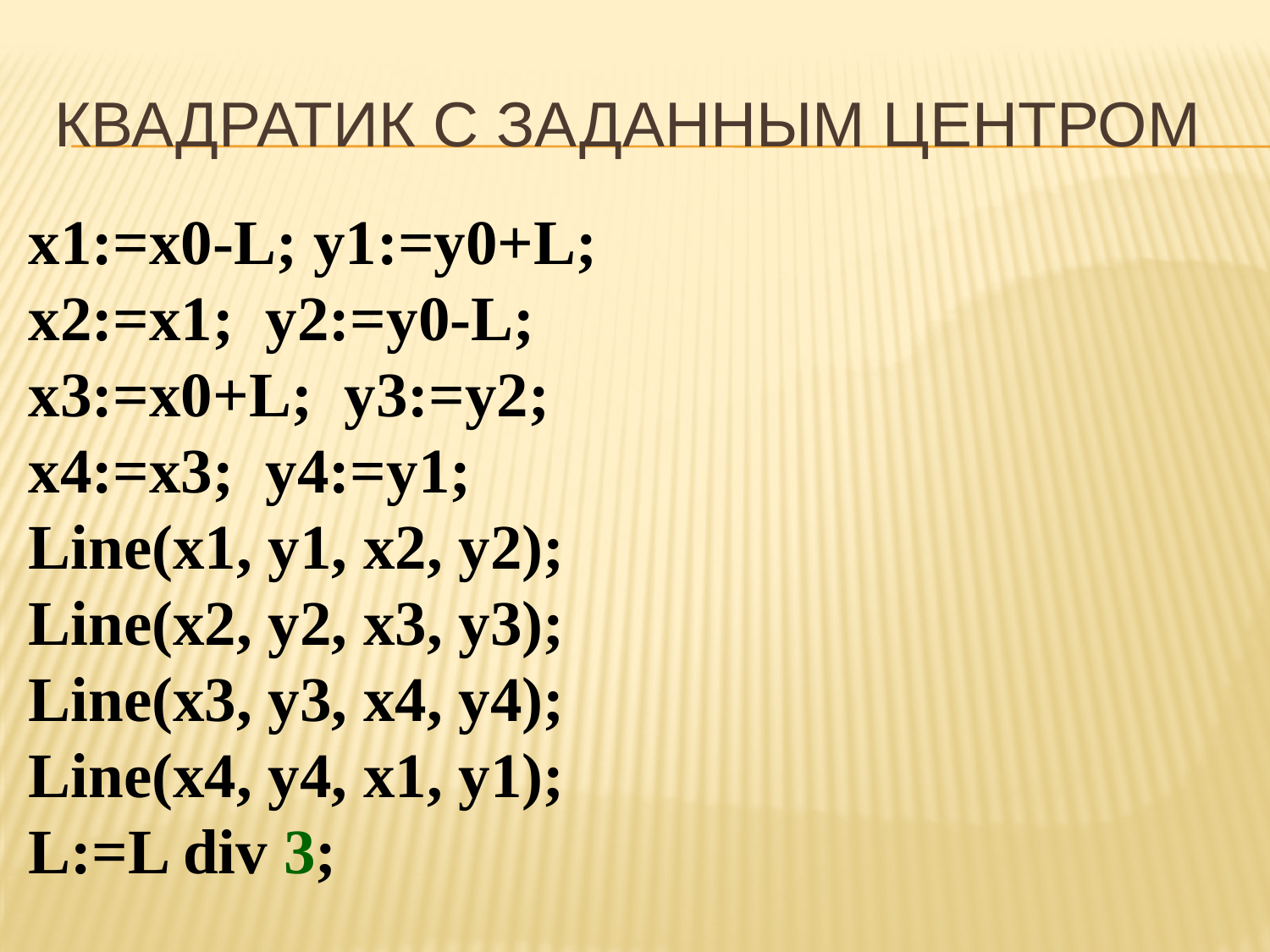

x1:=x0-L; y1:=y0+L;
 x2:=x1;  y2:=y0-L;
 x3:=x0+L;  y3:=y2;
 x4:=x3;  y4:=y1;
 Line(x1, y1, x2, y2);
 Line(x2, y2, x3, y3);
 Line(x3, y3, x4, y4);
 Line(x4, y4, x1, y1);
 L:=L div 3;
# Квадратик с заданным центром